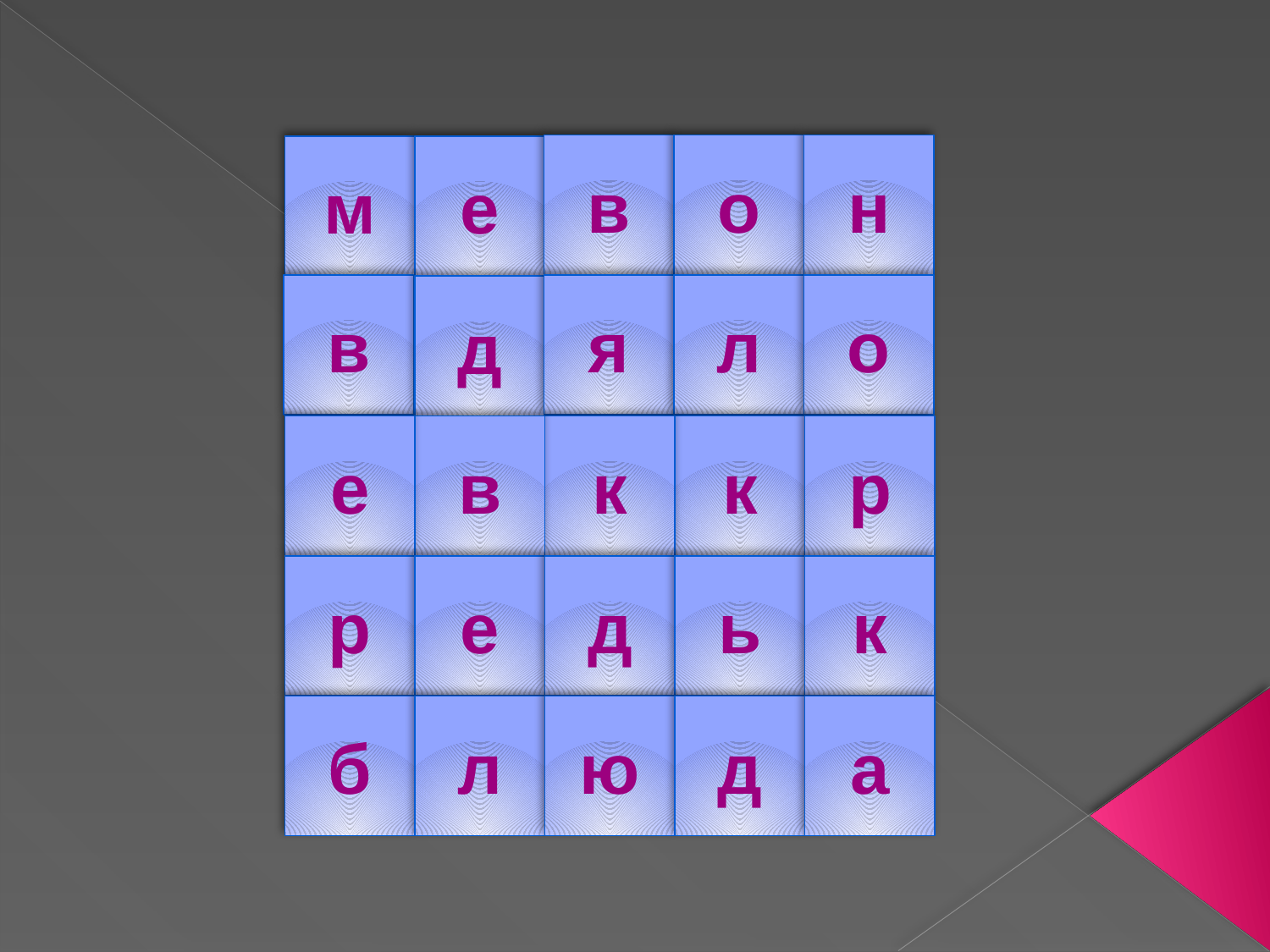

в
о
н
м
е
в
я
л
о
д
е
в
к
к
р
р
е
д
ь
к
б
л
ю
д
а